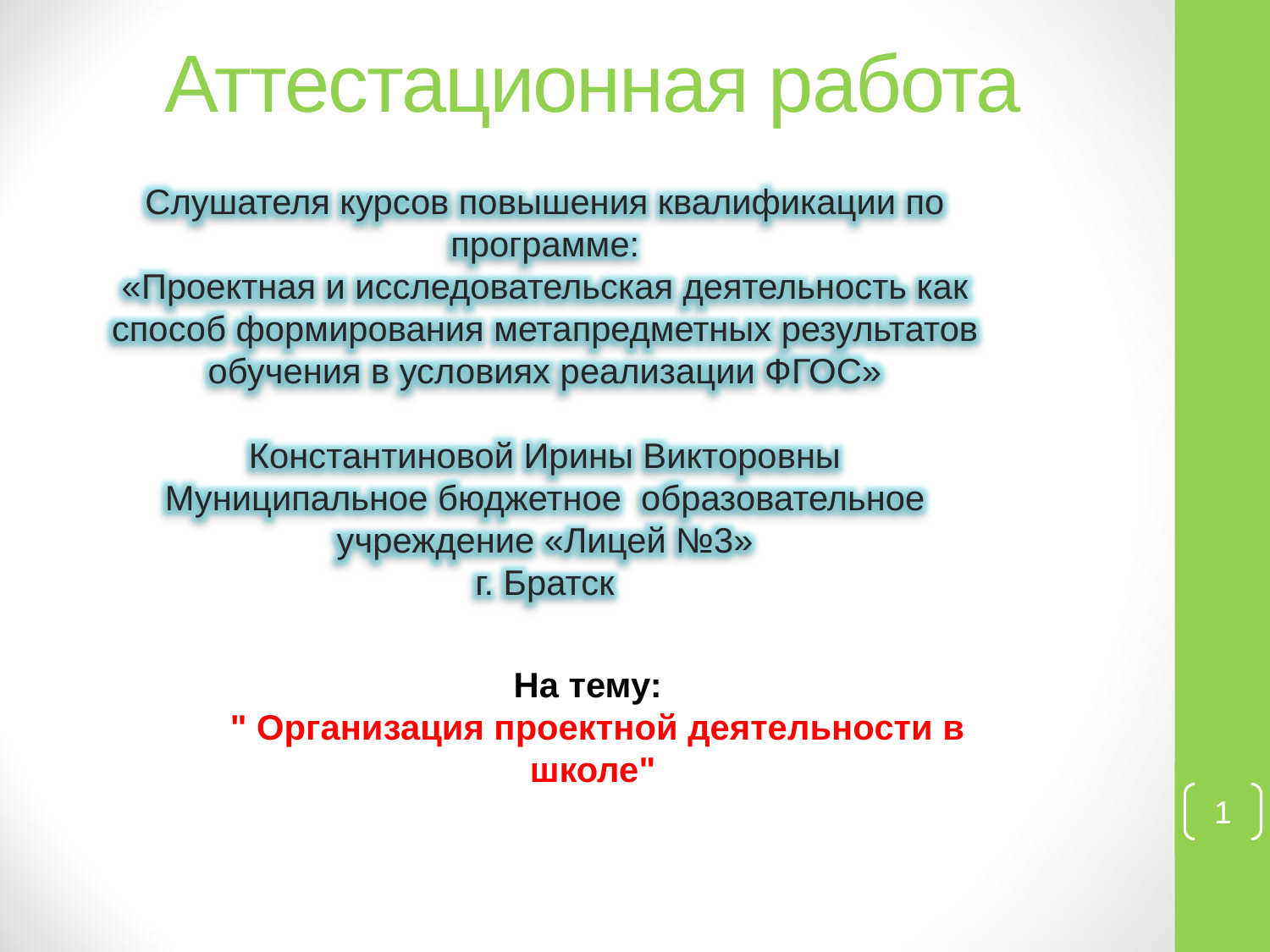

# Аттестационная работа

Слушателя курсов повышения квалификации по программе:
«Проектная и исследовательская деятельность как способ формирования метапредметных результатов обучения в условиях реализации ФГОС»

Константиновой Ирины Викторовны
Муниципальное бюджетное  образовательное учреждение «Лицей №3»
г. Братск

На тему:
 " Организация проектной деятельности в школе"
1